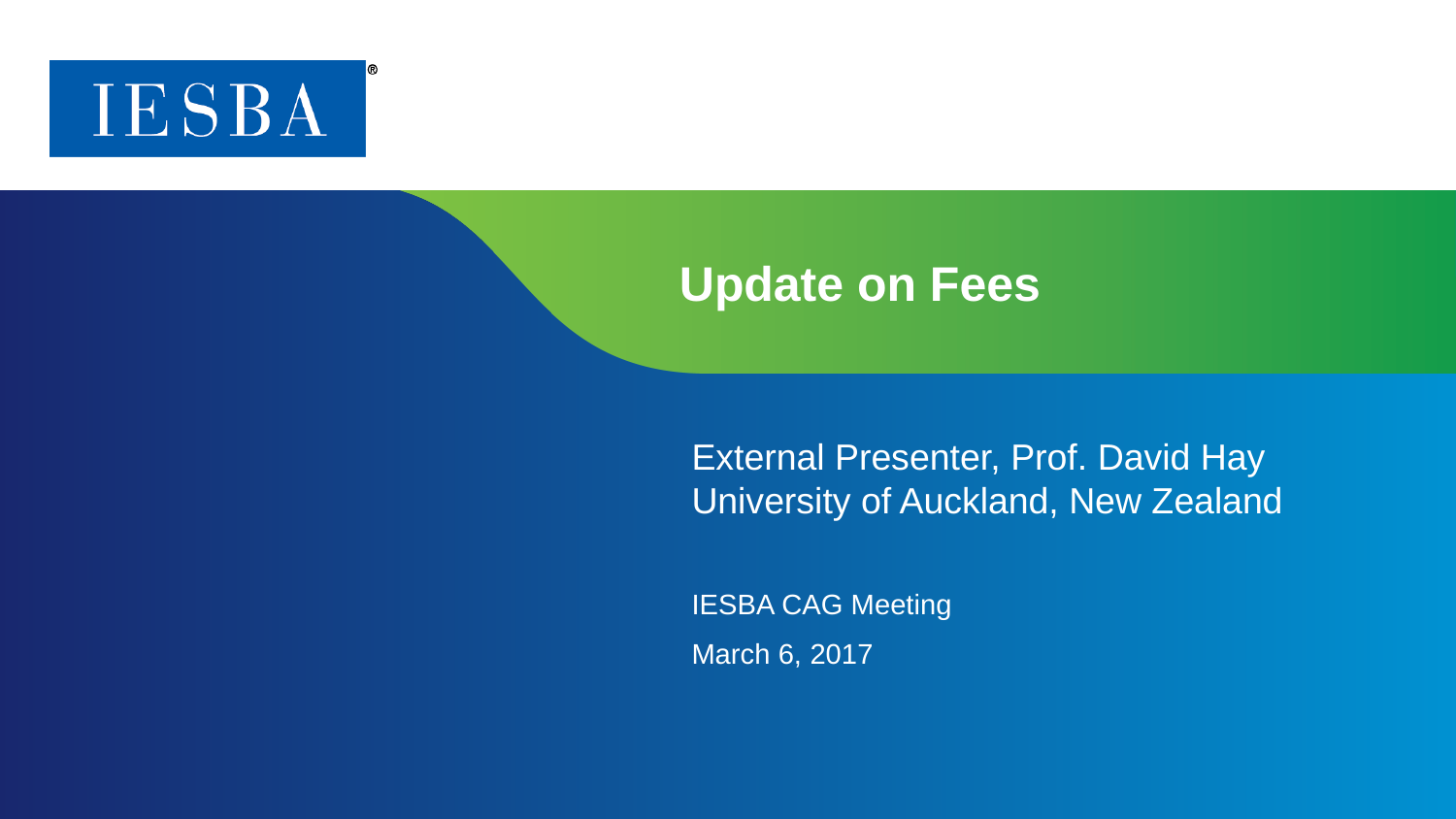

# Update on Fees
External Presenter, Prof. David Hay University of Auckland, New Zealand

IESBA CAG Meeting
March 6, 2017